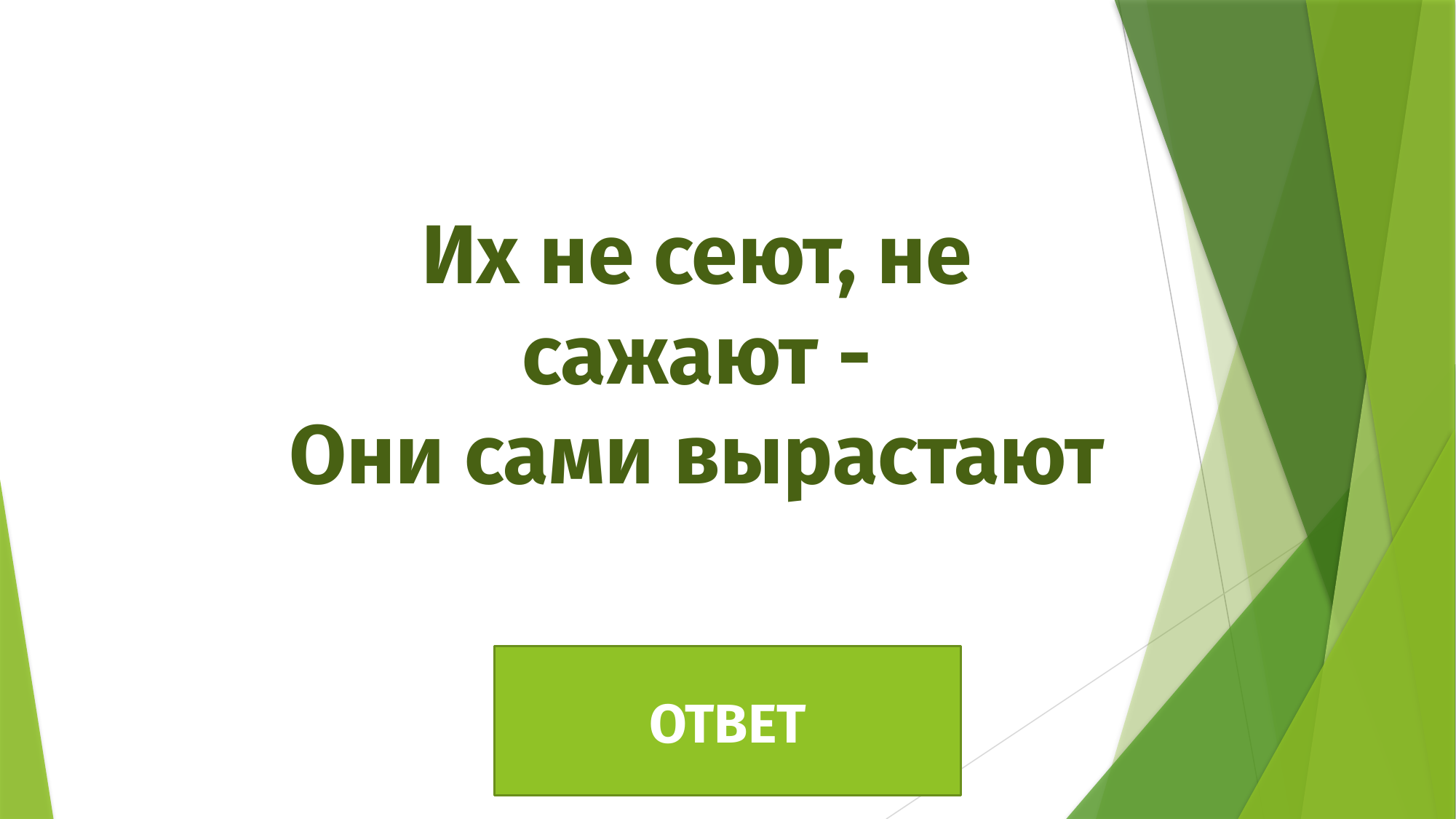

Их не сеют, не сажают -
Они сами вырастают